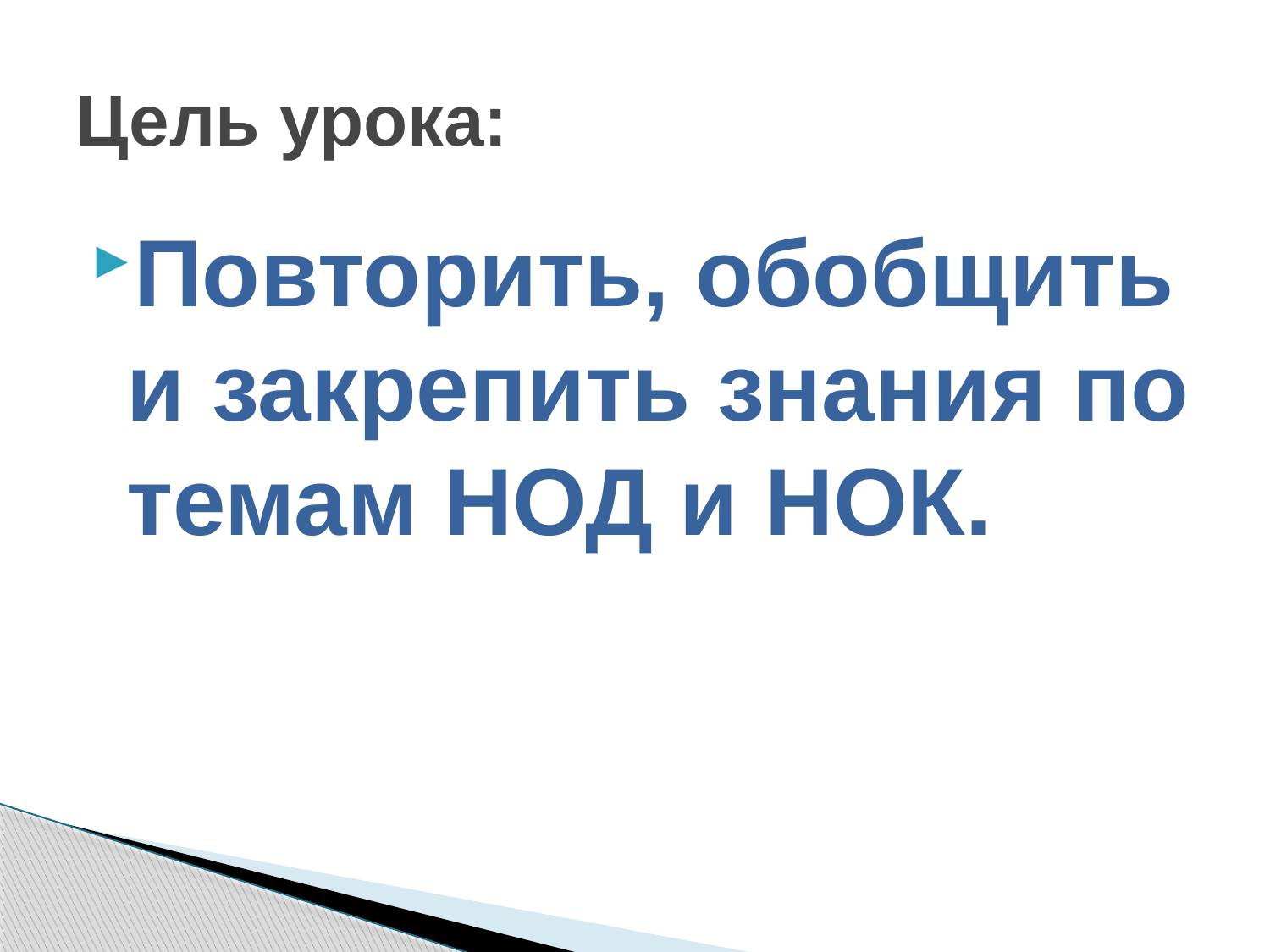

# Цель урока:
Повторить, обобщить и закрепить знания по темам НОД и НОК.